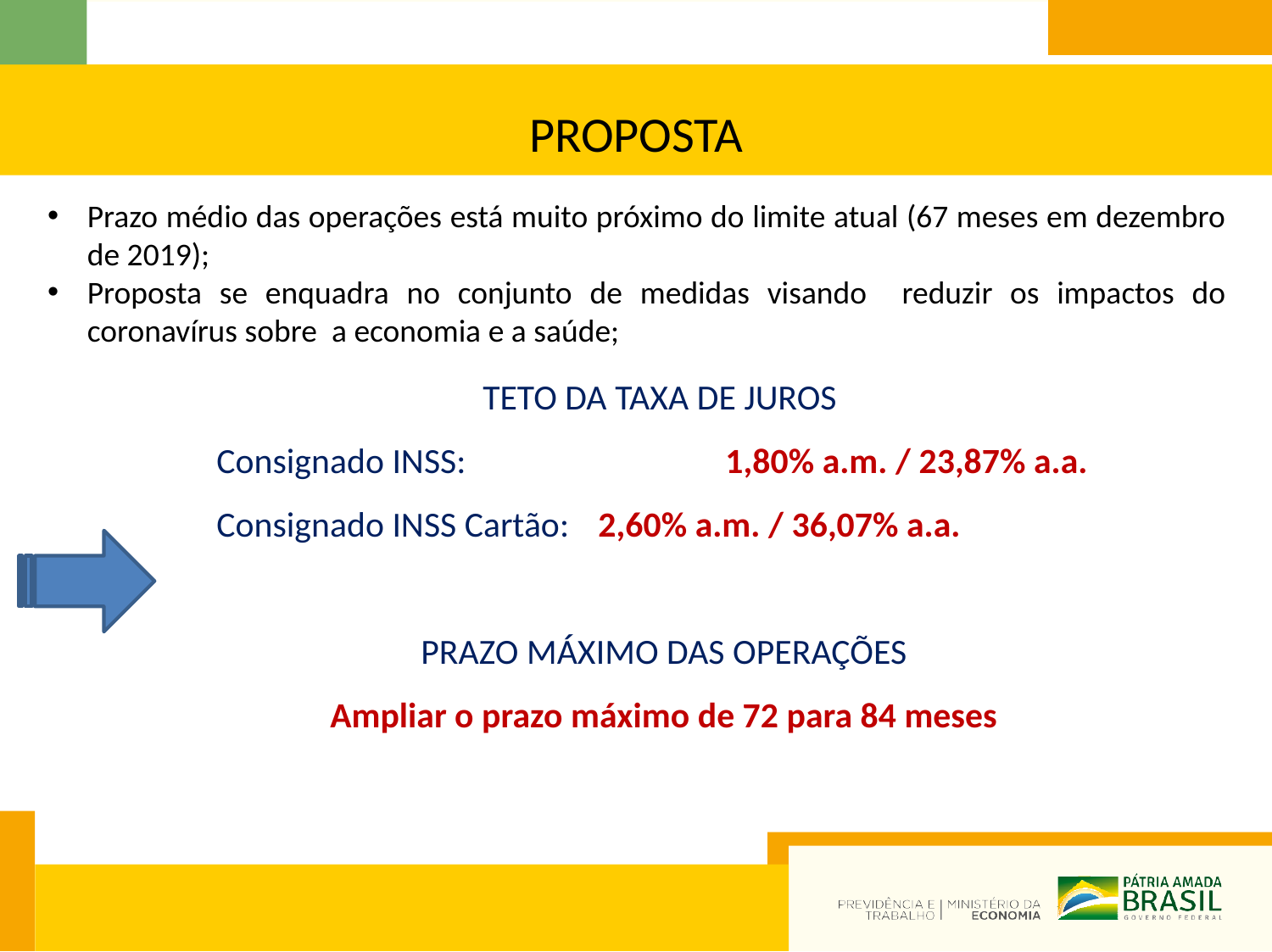

PROPOSTA
Prazo médio das operações está muito próximo do limite atual (67 meses em dezembro de 2019);
Proposta se enquadra no conjunto de medidas visando  reduzir os impactos do coronavírus sobre  a economia e a saúde;
TETO DA TAXA DE JUROS
Consignado INSS:			1,80% a.m. / 23,87% a.a.
Consignado INSS Cartão:	2,60% a.m. / 36,07% a.a.

PRAZO MÁXIMO DAS OPERAÇÕES
Ampliar o prazo máximo de 72 para 84 meses